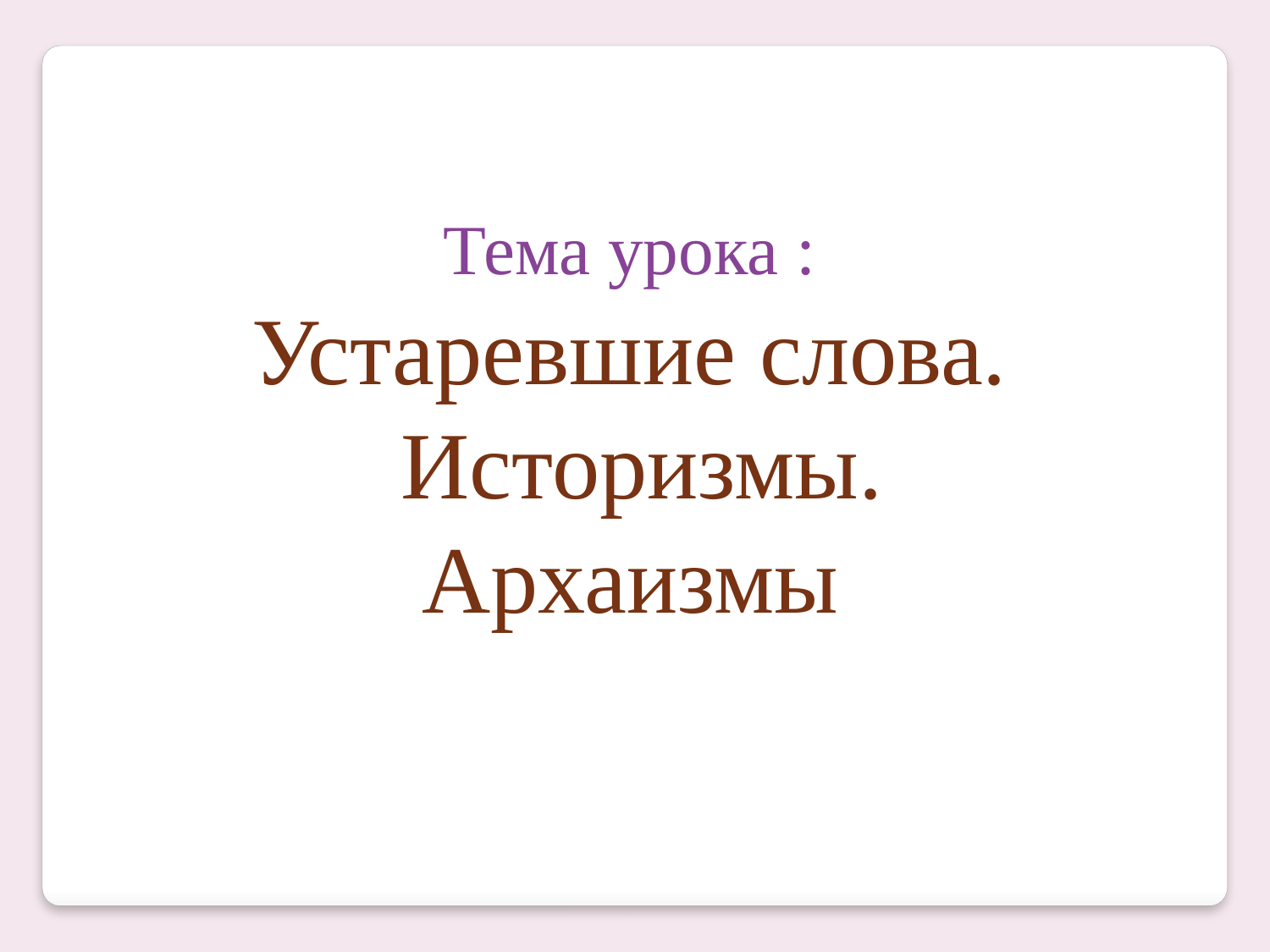

Тема урока :
Устаревшие слова.
 Историзмы. Архаизмы